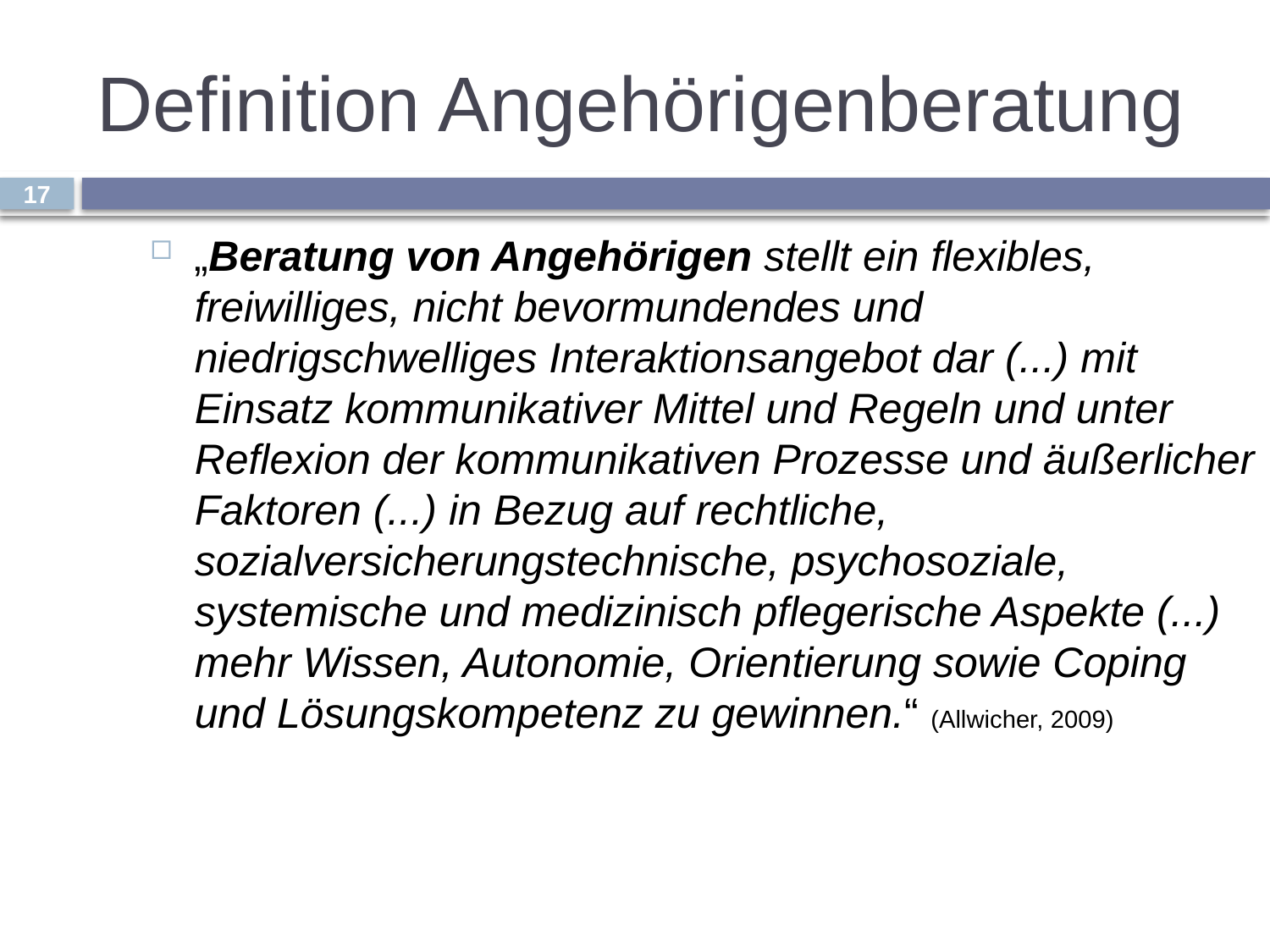

# Definition Angehörigenberatung
17
„Beratung von Angehörigen stellt ein flexibles, freiwilliges, nicht bevormundendes und niedrigschwelliges Interaktionsangebot dar (...) mit Einsatz kommunikativer Mittel und Regeln und unter Reflexion der kommunikativen Prozesse und äußerlicher Faktoren (...) in Bezug auf rechtliche, sozialversicherungstechnische, psychosoziale, systemische und medizinisch pflegerische Aspekte (...) mehr Wissen, Autonomie, Orientierung sowie Coping und Lösungskompetenz zu gewinnen.“ (Allwicher, 2009)